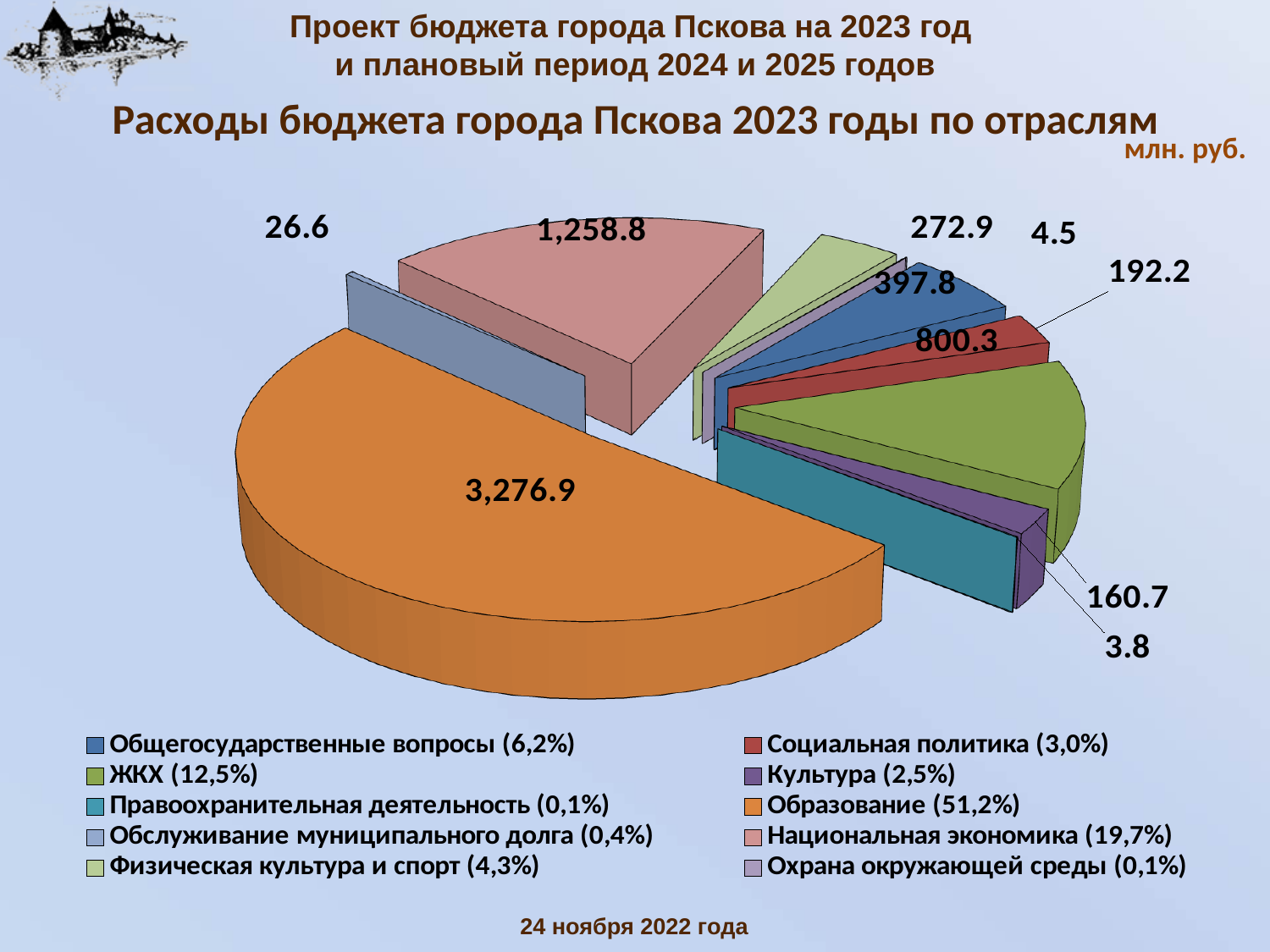

Проект бюджета города Пскова на 2023 год
и плановый период 2024 и 2025 годов
Расходы бюджета города Пскова 2023 годы по отраслям
млн. руб.

[unsupported chart]

24 ноября 2022 года